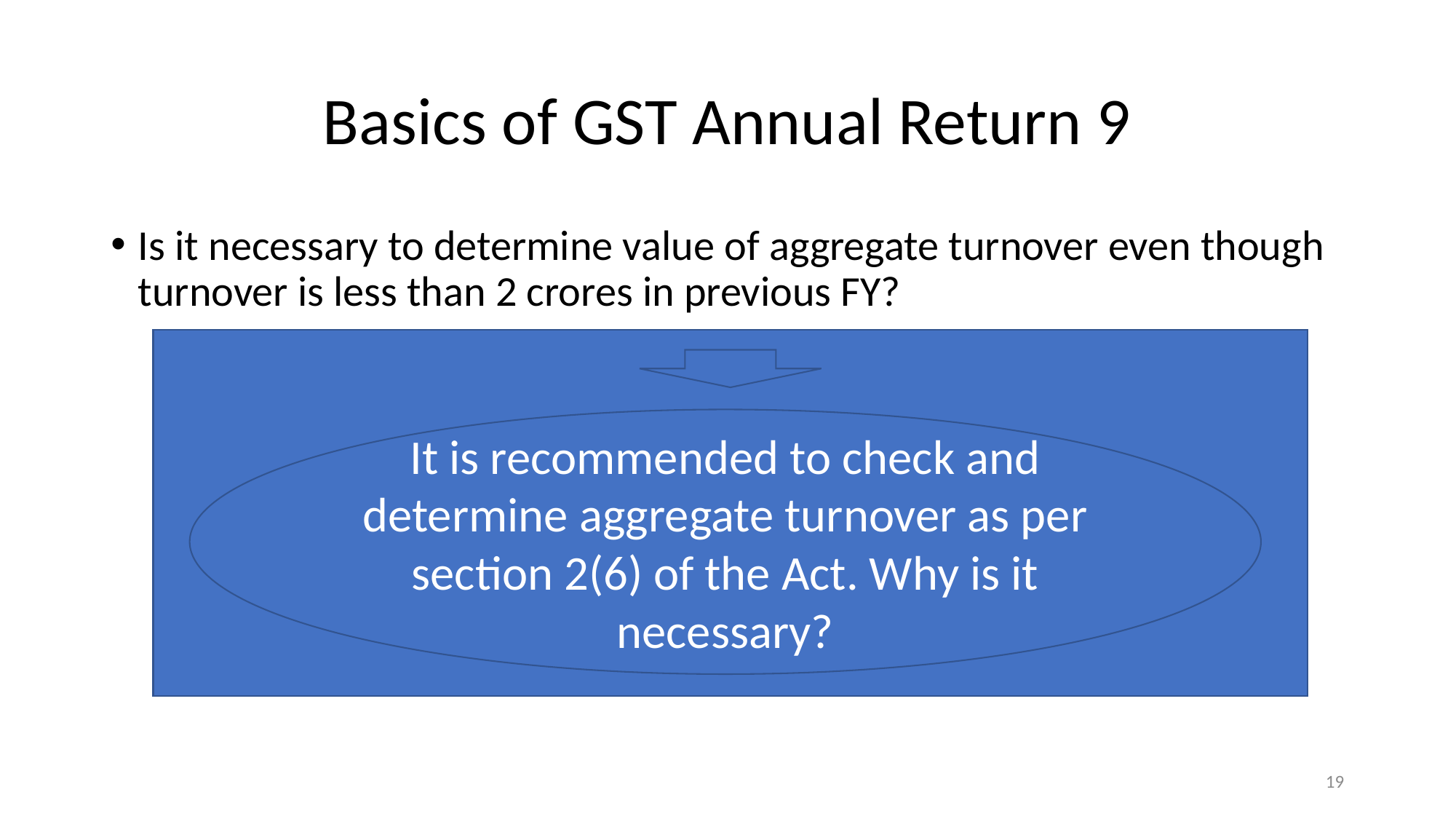

# Basics of GST Annual Return 9
Is it necessary to determine value of aggregate turnover even though turnover is less than 2 crores in previous FY?

It is recommended to check and determine aggregate turnover as per section 2(6) of the Act. Why is it necessary?
19